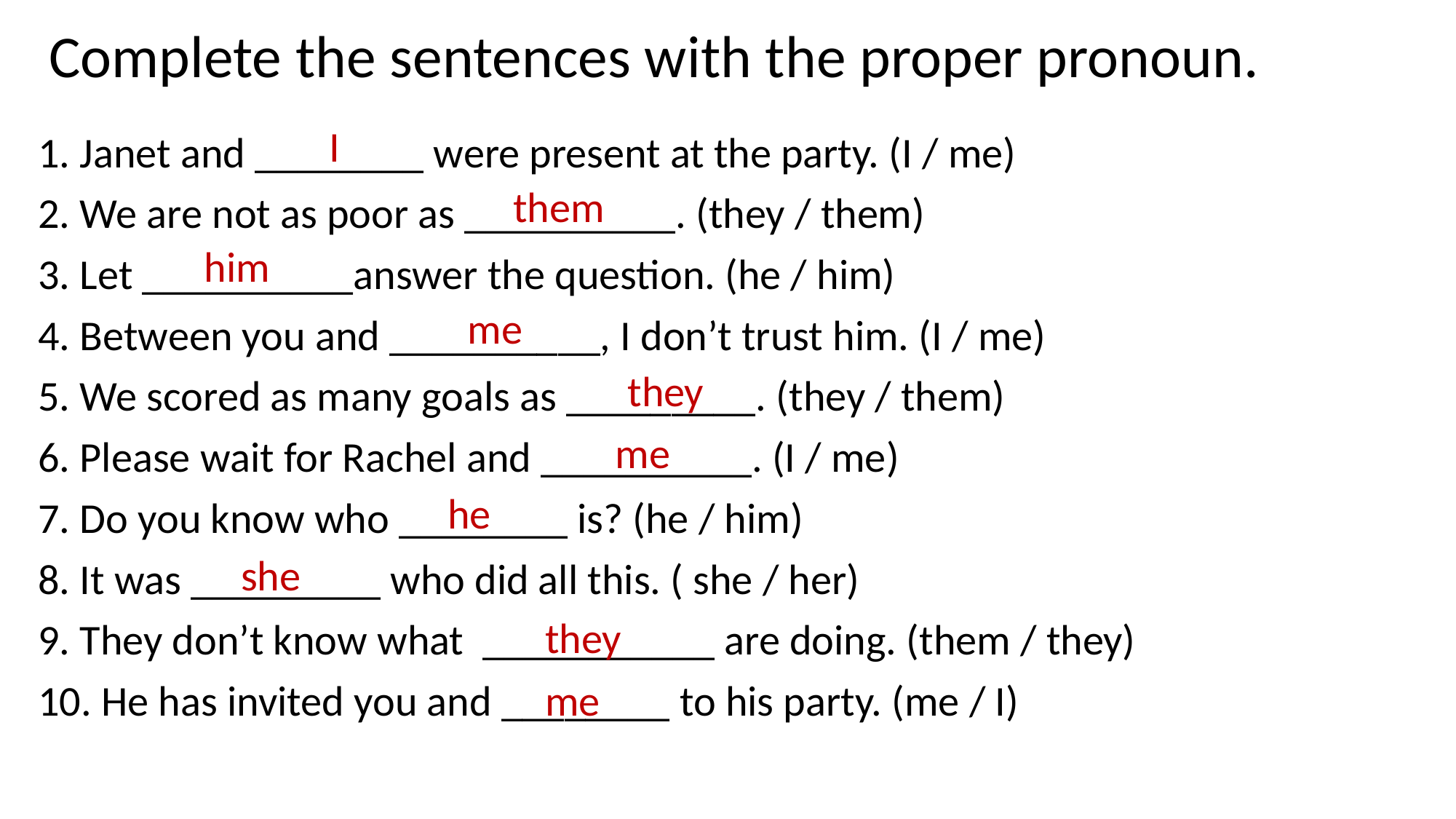

# Complete the sentences with the proper pronoun.
I
1. Janet and ________ were present at the party. (I / me)
2. We are not as poor as __________. (they / them)
3. Let __________answer the question. (he / him)
4. Between you and __________, I don’t trust him. (I / me)
5. We scored as many goals as _________. (they / them)
6. Please wait for Rachel and __________. (I / me)
7. Do you know who ________ is? (he / him)
8. It was _________ who did all this. ( she / her)
9. They don’t know what  ___________ are doing. (them / they)
10. He has invited you and ________ to his party. (me / I)

them
him
me
they
me
he
she
they
me